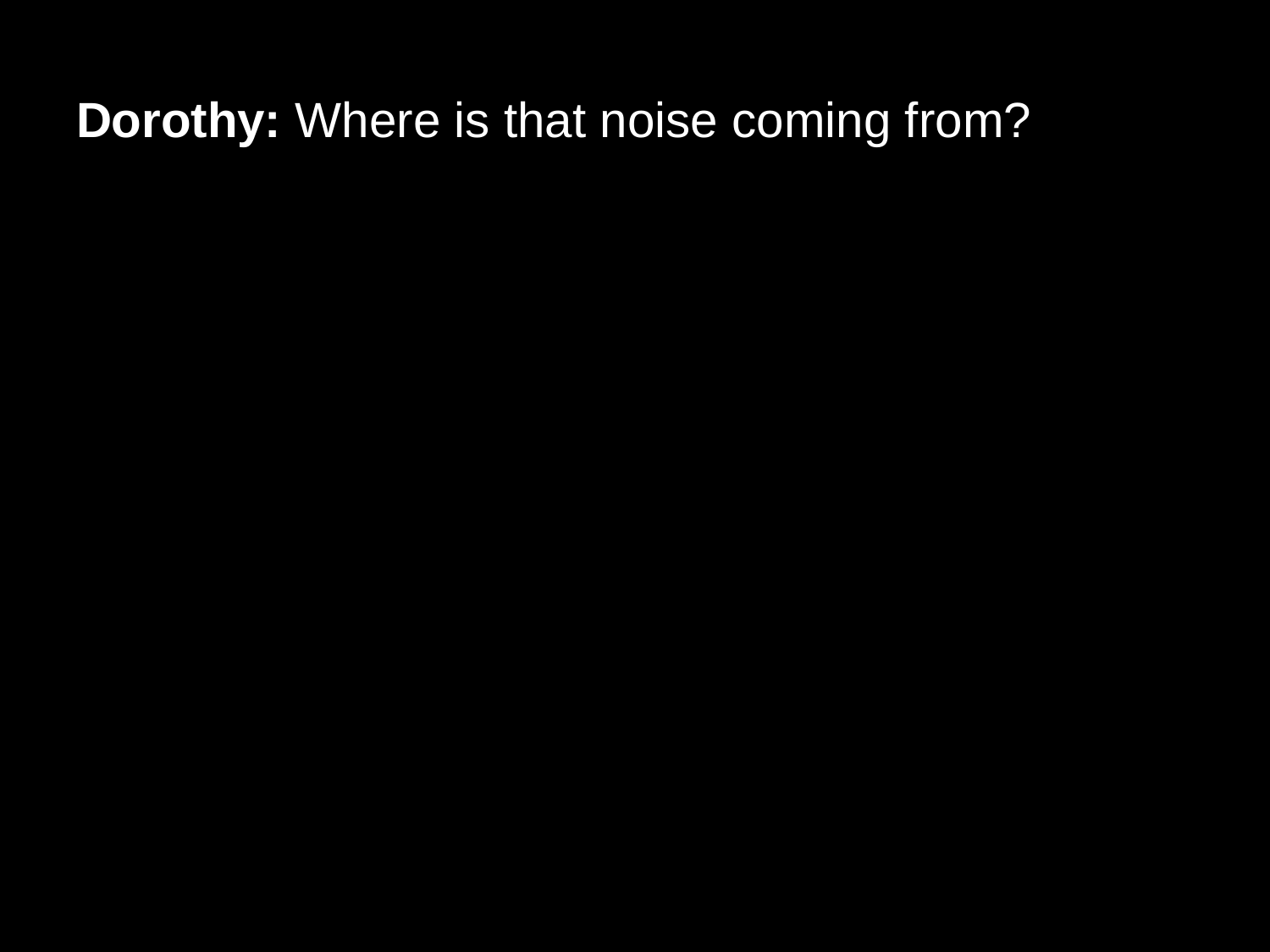

# Dorothy: Where is that noise coming from?